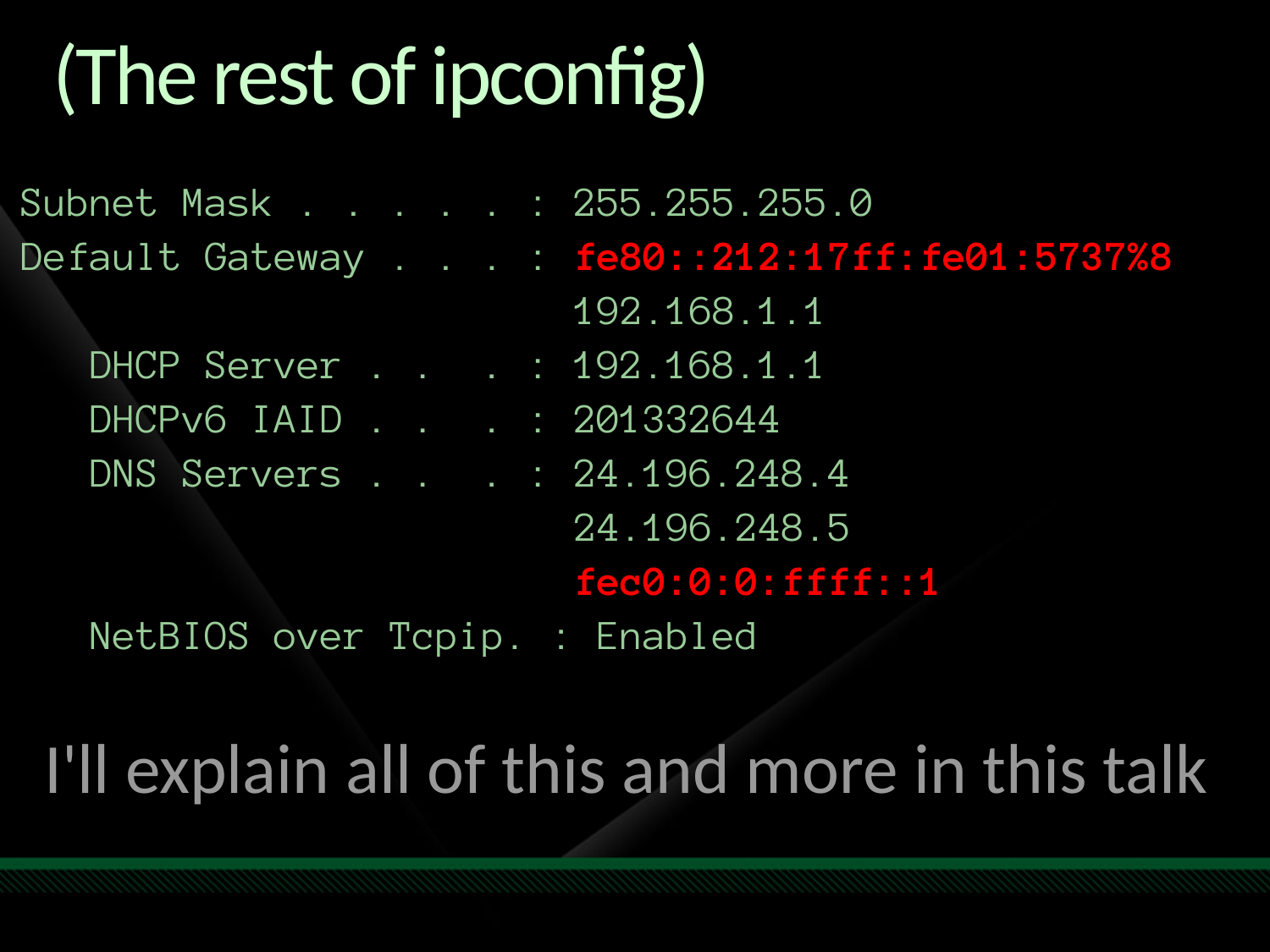

# (The rest of ipconfig)
Subnet Mask . . . . . : 255.255.255.0
Default Gateway . . . : fe80::212:17ff:fe01:5737%8
                        192.168.1.1
   DHCP Server . .  . : 192.168.1.1
   DHCPv6 IAID . .  . : 201332644
   DNS Servers . .  . : 24.196.248.4
                        24.196.248.5
                        fec0:0:0:ffff::1
   NetBIOS over Tcpip. : Enabled
I'll explain all of this and more in this talk